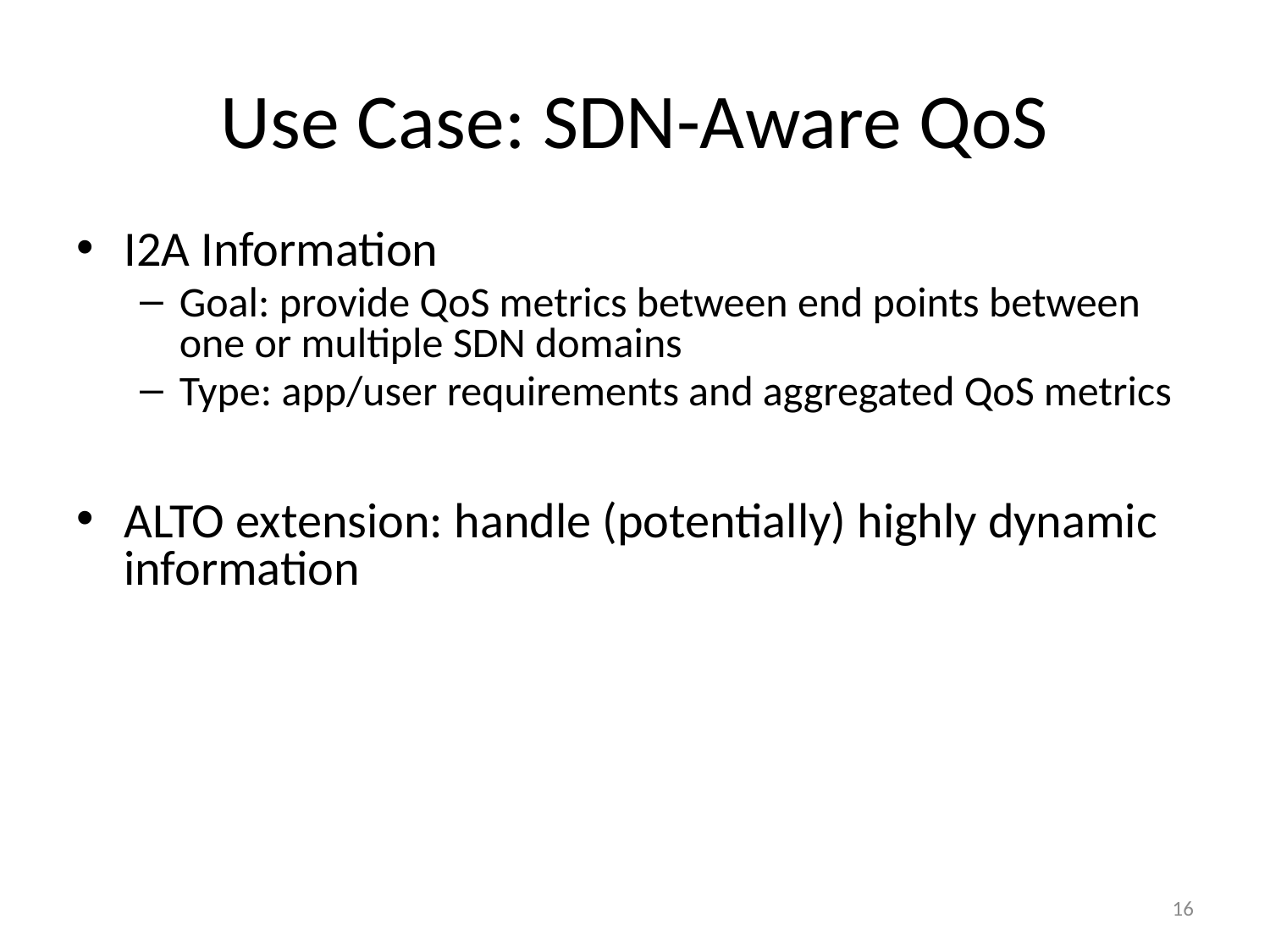

# Use Case: SDN-Aware QoS
I2A Information
Goal: provide QoS metrics between end points between one or multiple SDN domains
Type: app/user requirements and aggregated QoS metrics

ALTO extension: handle (potentially) highly dynamic information

16